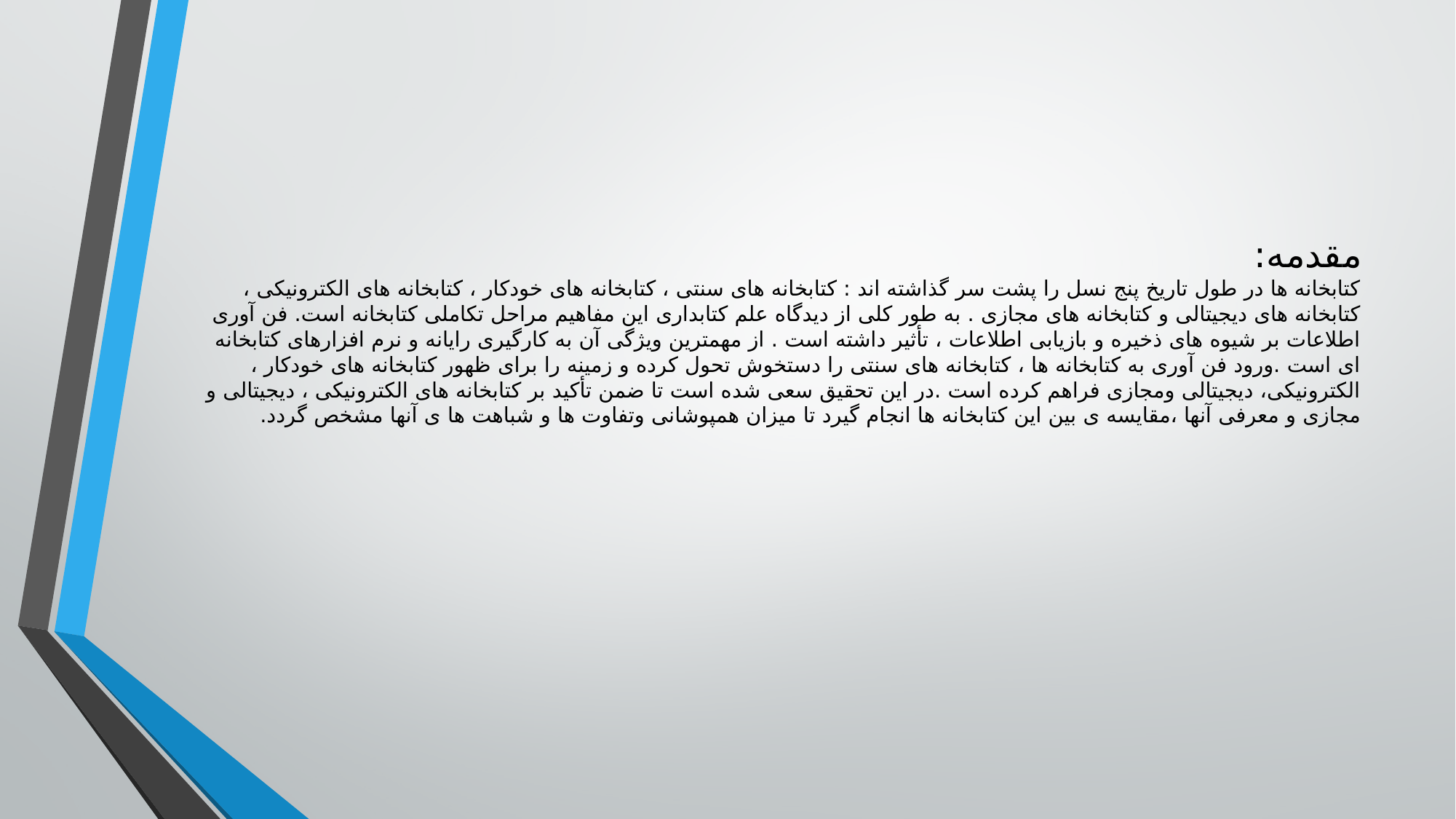

# مقدمه: کتابخانه ها در طول تاریخ پنج نسل را پشت سر گذاشته اند : کتابخانه های سنتی ، کتابخانه های خودکار ، کتابخانه های الکترونیکی ، کتابخانه های دیجیتالی و کتابخانه های مجازی . به طور کلی از دیدگاه علم کتابداری این مفاهیم مراحل تکاملی کتابخانه است. فن آوری اطلاعات بر شیوه های ذخیره و بازیابی اطلاعات ، تأثیر داشته است . از مهمترین ویژگی آن به کارگیری رایانه و نرم افزارهای کتابخانه ای است .ورود فن آوری به کتابخانه ها ، کتابخانه های سنتی را دستخوش تحول کرده و زمینه را برای ظهور کتابخانه های خودکار ، الکترونیکی، دیجیتالی ومجازی فراهم کرده است .در این تحقیق سعی شده است تا ضمن تأکید بر کتابخانه های الکترونیکی ، دیجیتالی و مجازی و معرفی آنها ،مقایسه ی بین این کتابخانه ها انجام گیرد تا میزان همپوشانی وتفاوت ها و شباهت ها ی آنها مشخص گردد.